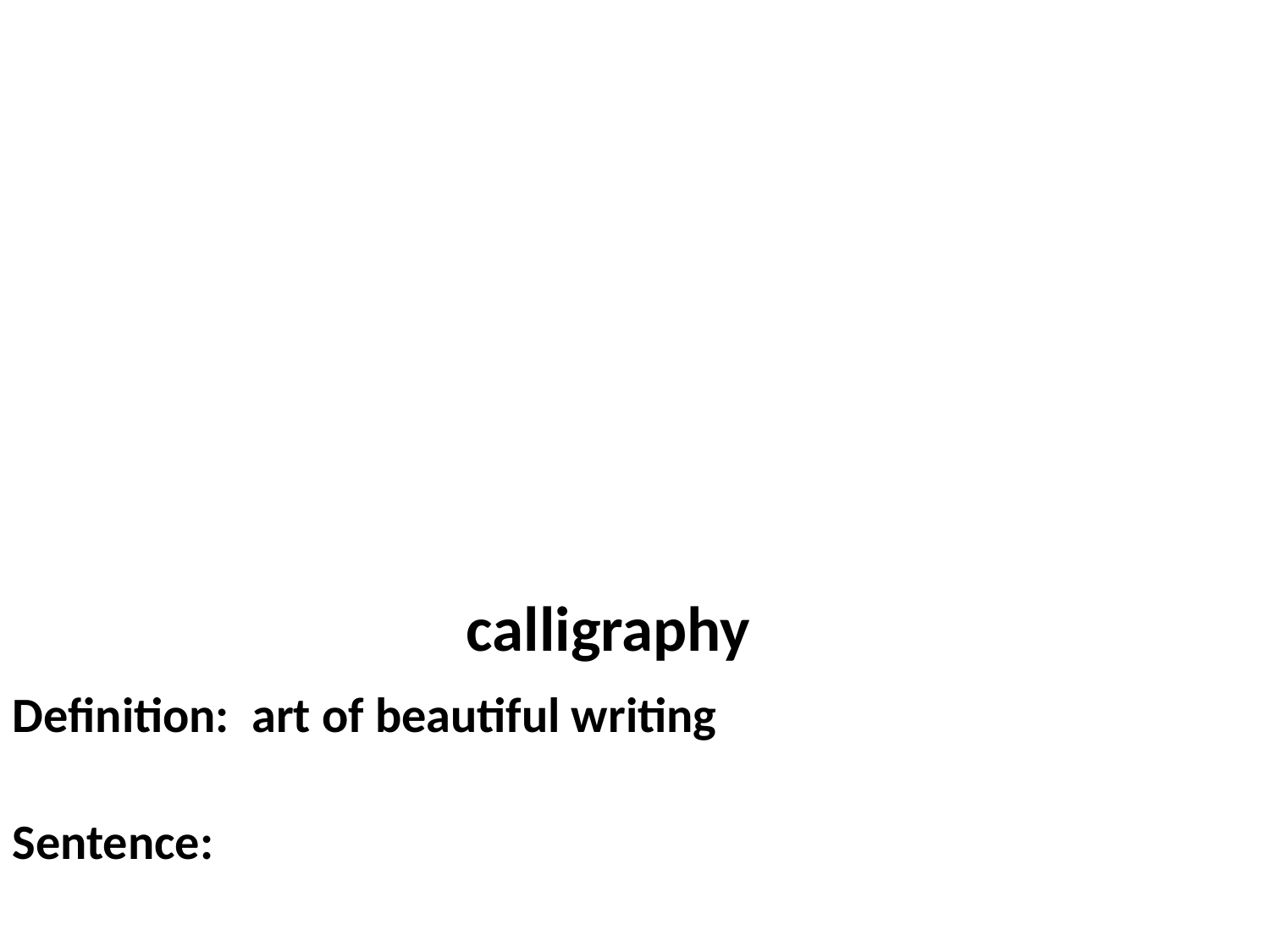

calligraphy
Definition:  art of beautiful writing
Sentence: